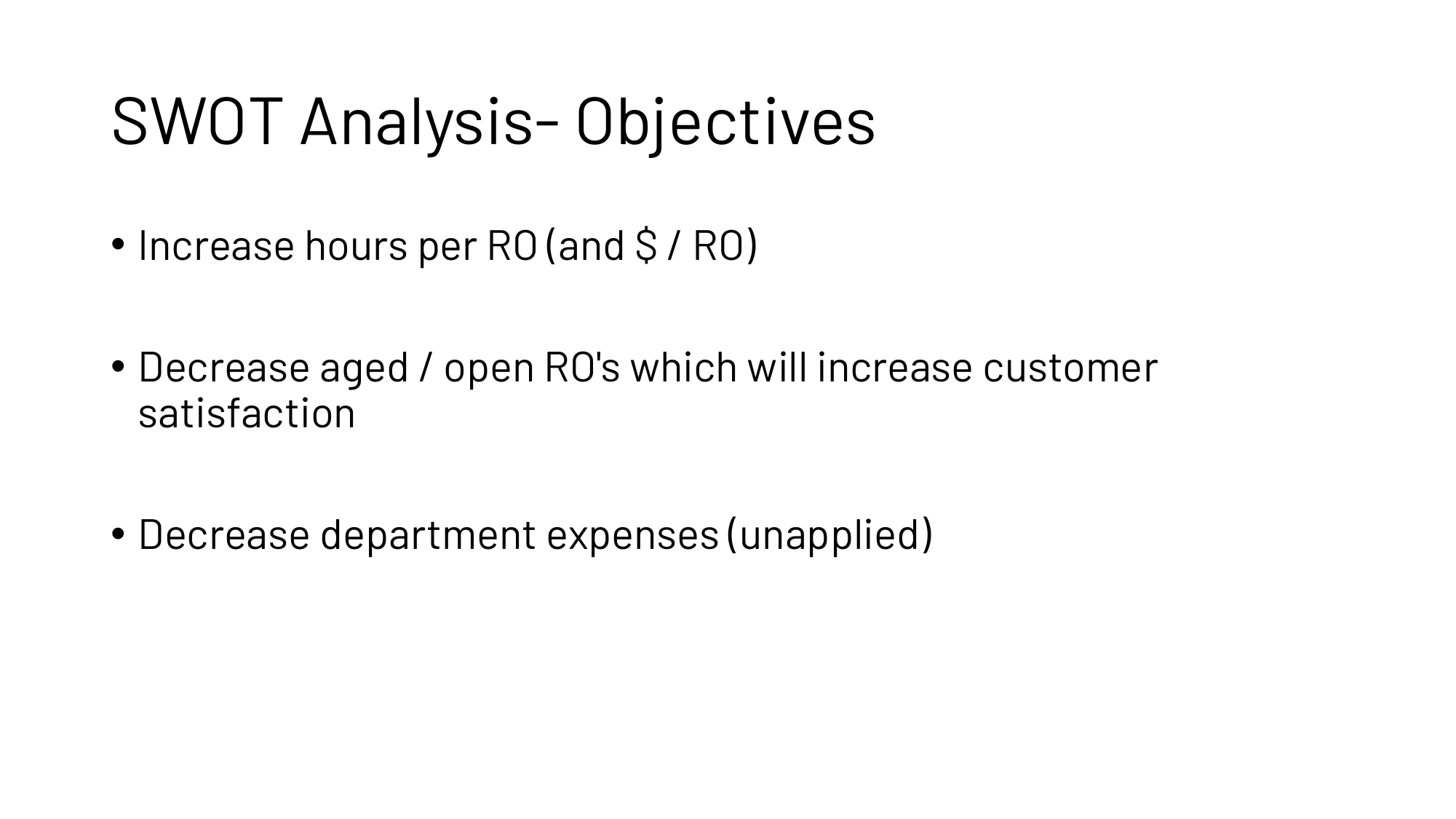

# SWOT Analysis- Objectives
Increase hours per RO (and $ / RO)

Decrease aged / open RO's which will increase customer satisfaction

Decrease department expenses (unapplied)